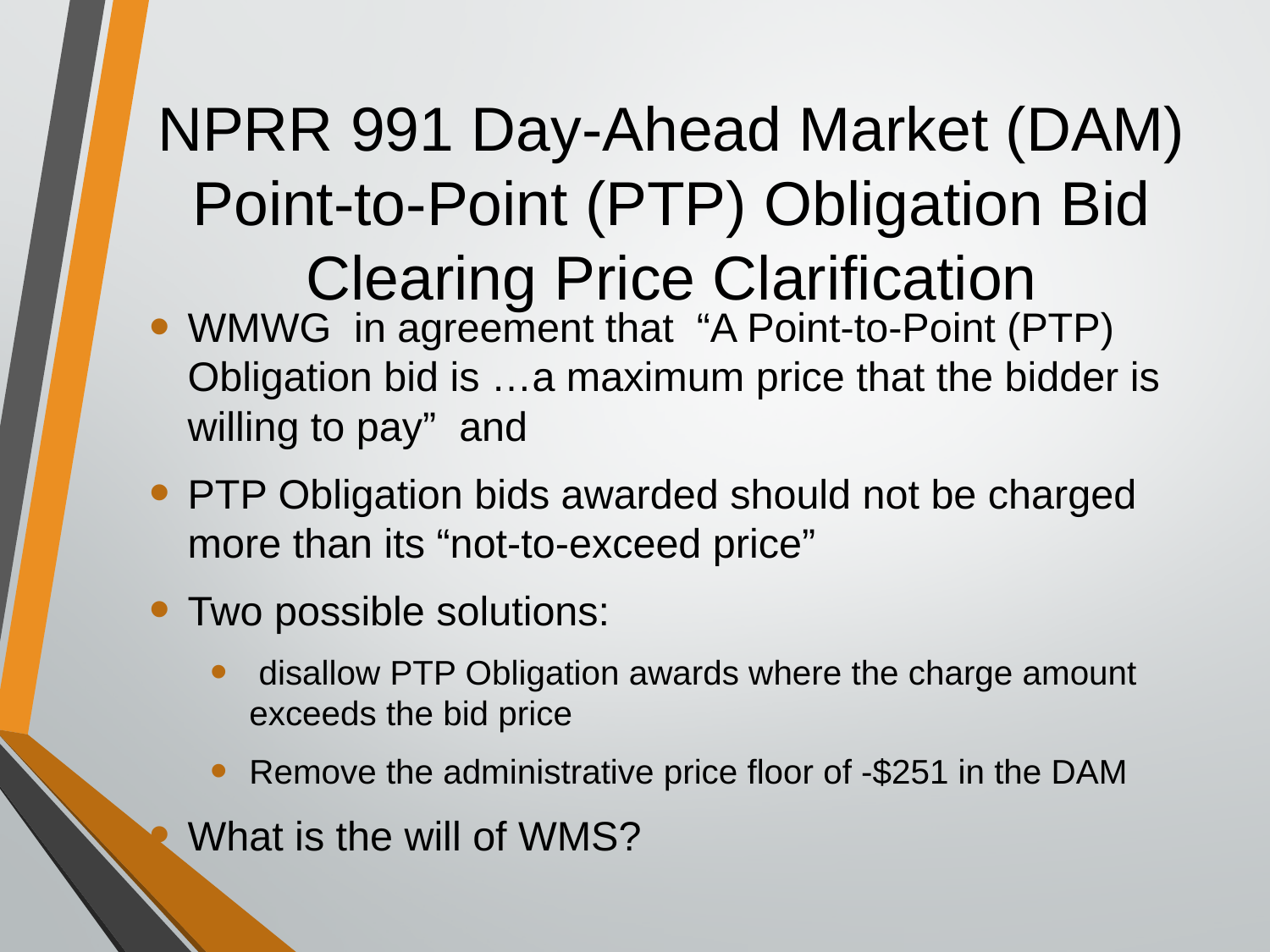

# NPRR 991 Day-Ahead Market (DAM) Point-to-Point (PTP) Obligation Bid Clearing Price Clarification
WMWG  in agreement that  “A Point-to-Point (PTP) Obligation bid is …a maximum price that the bidder is willing to pay”  and
PTP Obligation bids awarded should not be charged more than its “not-to-exceed price”
Two possible solutions:
 disallow PTP Obligation awards where the charge amount exceeds the bid price
Remove the administrative price floor of -$251 in the DAM
What is the will of WMS?